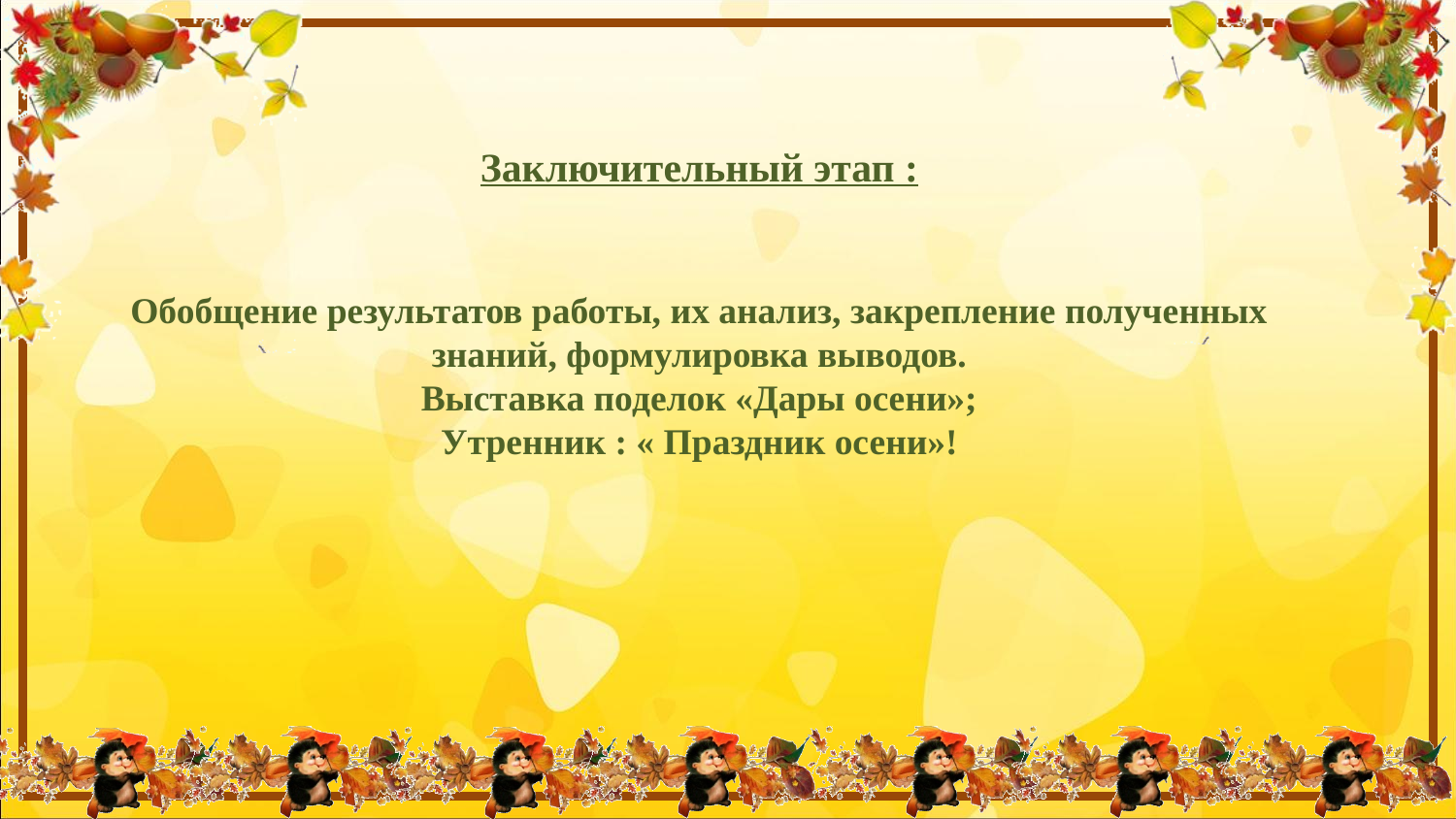

Заключительный этап :

Обобщение результатов работы, их анализ, закрепление полученных знаний, формулировка выводов.
Выставка поделок «Дары осени»;
Утренник : « Праздник осени»!